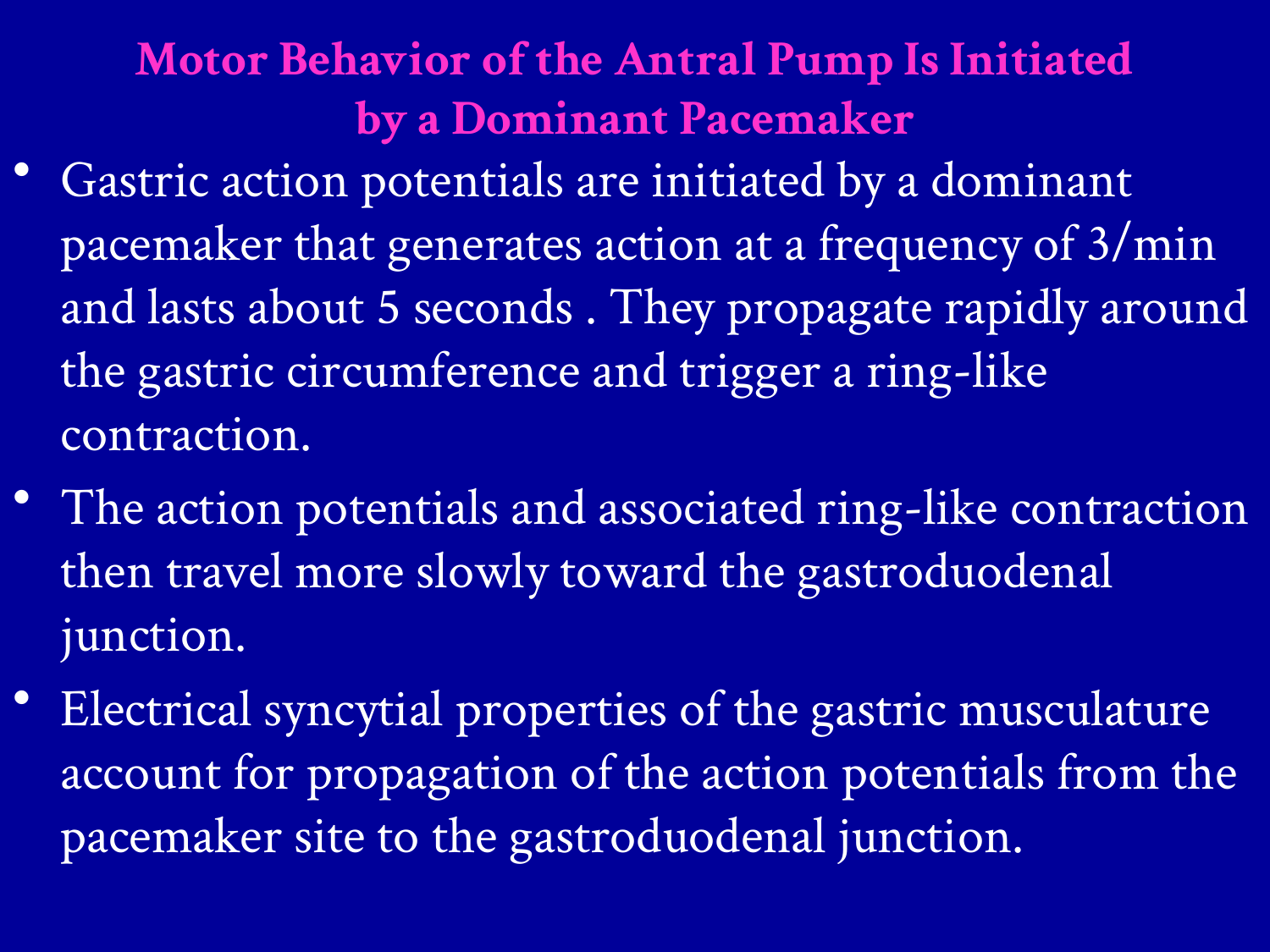

# Motor Behavior of the Antral Pump Is Initiated by a Dominant Pacemaker
Gastric action potentials are initiated by a dominant pacemaker that generates action at a frequency of 3/min and lasts about 5 seconds . They propagate rapidly around the gastric circumference and trigger a ring-like contraction.
The action potentials and associated ring-like contraction then travel more slowly toward the gastroduodenal junction.
Electrical syncytial properties of the gastric musculature account for propagation of the action potentials from the pacemaker site to the gastroduodenal junction.